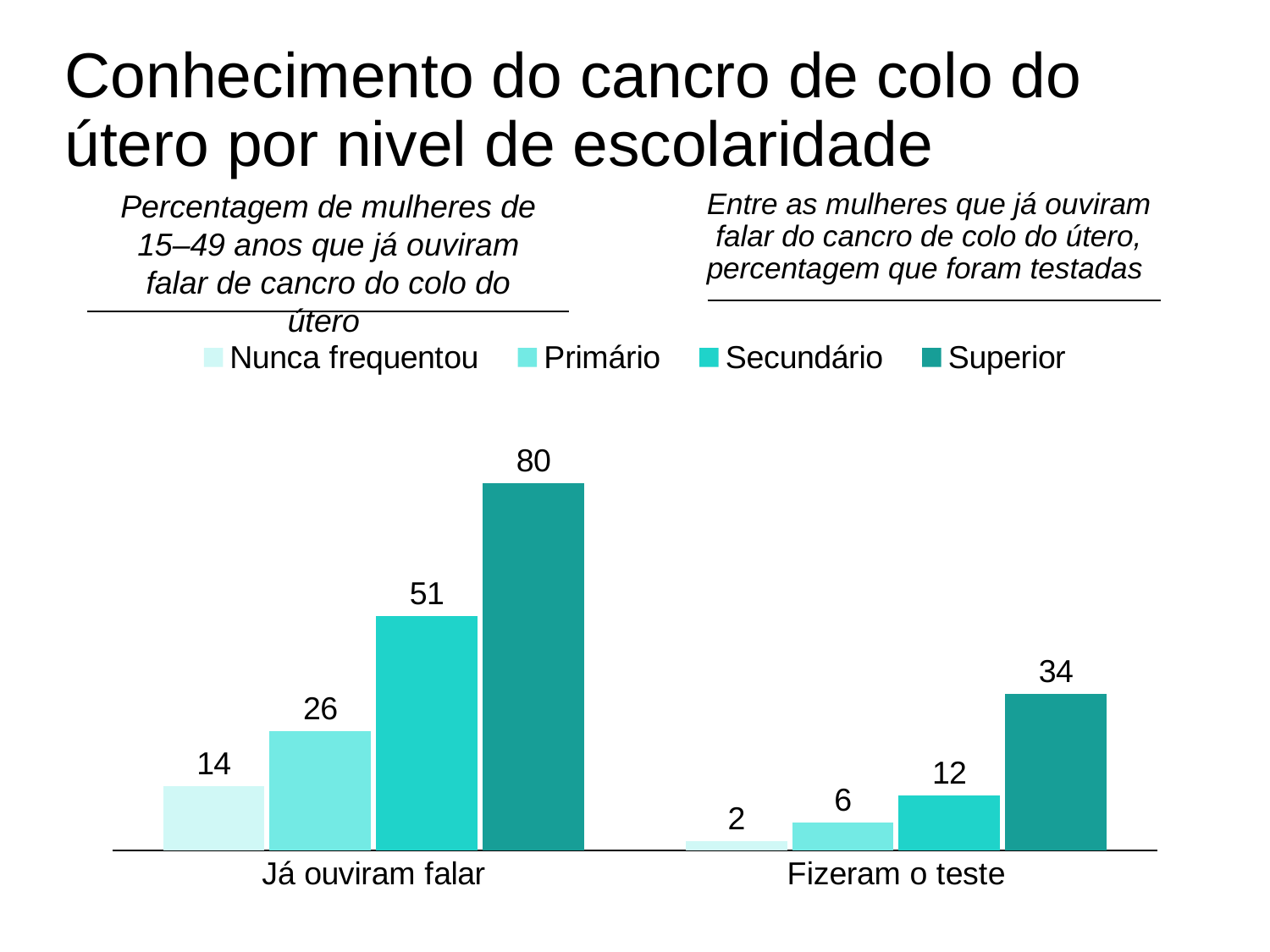

# Conhecimento do cancro de colo do útero por nivel de escolaridade
Percentagem de mulheres de 15–49 anos que já ouviram falar de cancro do colo do útero
Entre as mulheres que já ouviram falar do cancro de colo do útero, percentagem que foram testadas

### Chart

| Category | Nunca frequentou | Primário | Secundário | Superior |
|---|---|---|---|---|
| Já ouviram falar | 14.0 | 26.0 | 51.0 | 80.0 |
| Fizeram o teste | 2.0 | 6.0 | 12.0 | 34.0 |